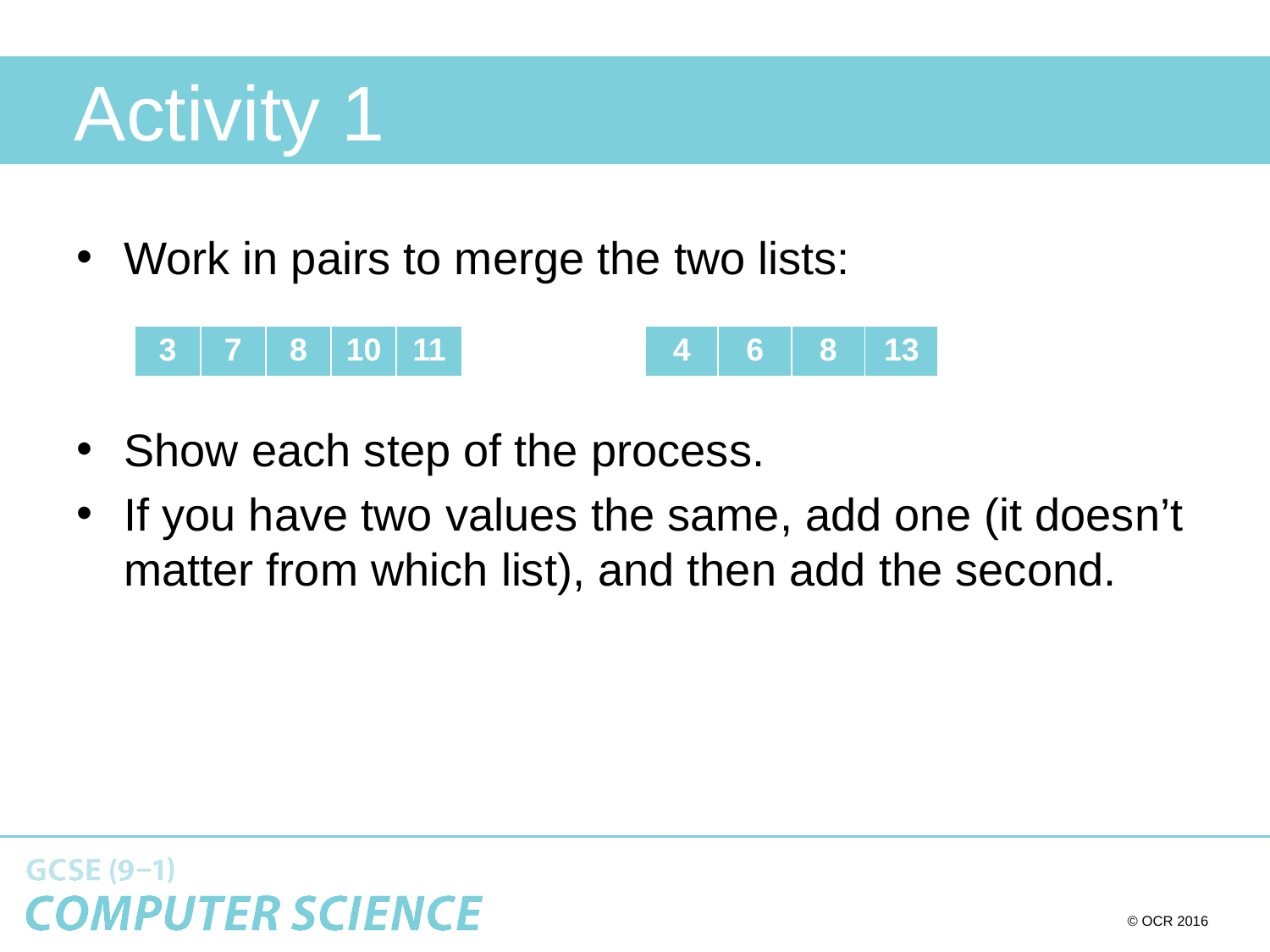

# Activity 1
Work in pairs to merge the two lists:

Show each step of the process.
If you have two values the same, add one (it doesn’t matter from which list), and then add the second.

| 3 | 7 | 8 | 10 | 11 |
| --- | --- | --- | --- | --- |
| 4 | 6 | 8 | 13 |
| --- | --- | --- | --- |